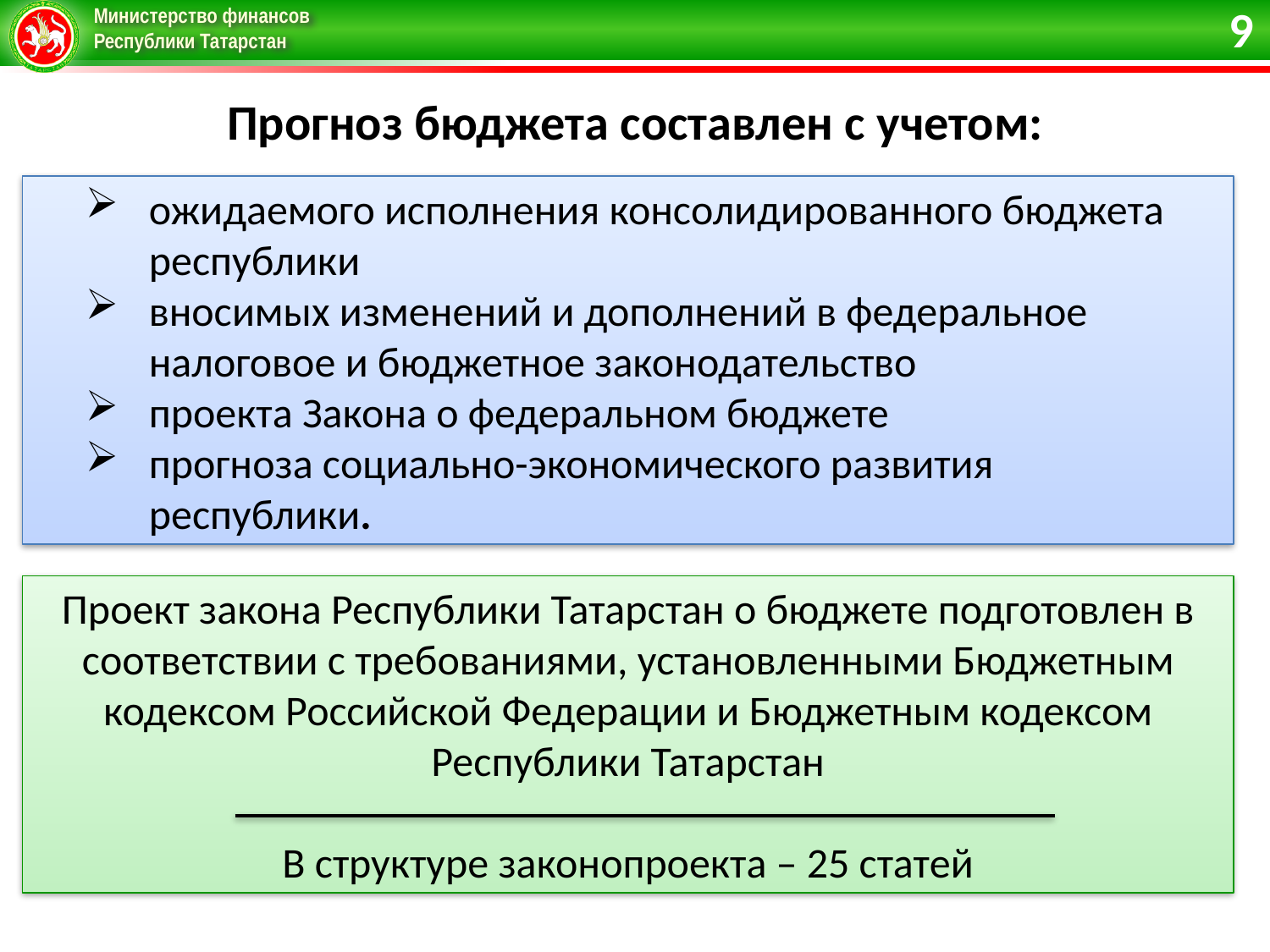

9
Прогноз бюджета составлен с учетом:
ожидаемого исполнения консолидированного бюджета республики
вносимых изменений и дополнений в федеральное налоговое и бюджетное законодательство
проекта Закона о федеральном бюджете
прогноза социально-экономического развития республики.
Проект закона Республики Татарстан о бюджете подготовлен в соответствии с требованиями, установленными Бюджетным кодексом Российской Федерации и Бюджетным кодексом Республики Татарстан

В структуре законопроекта – 25 статей